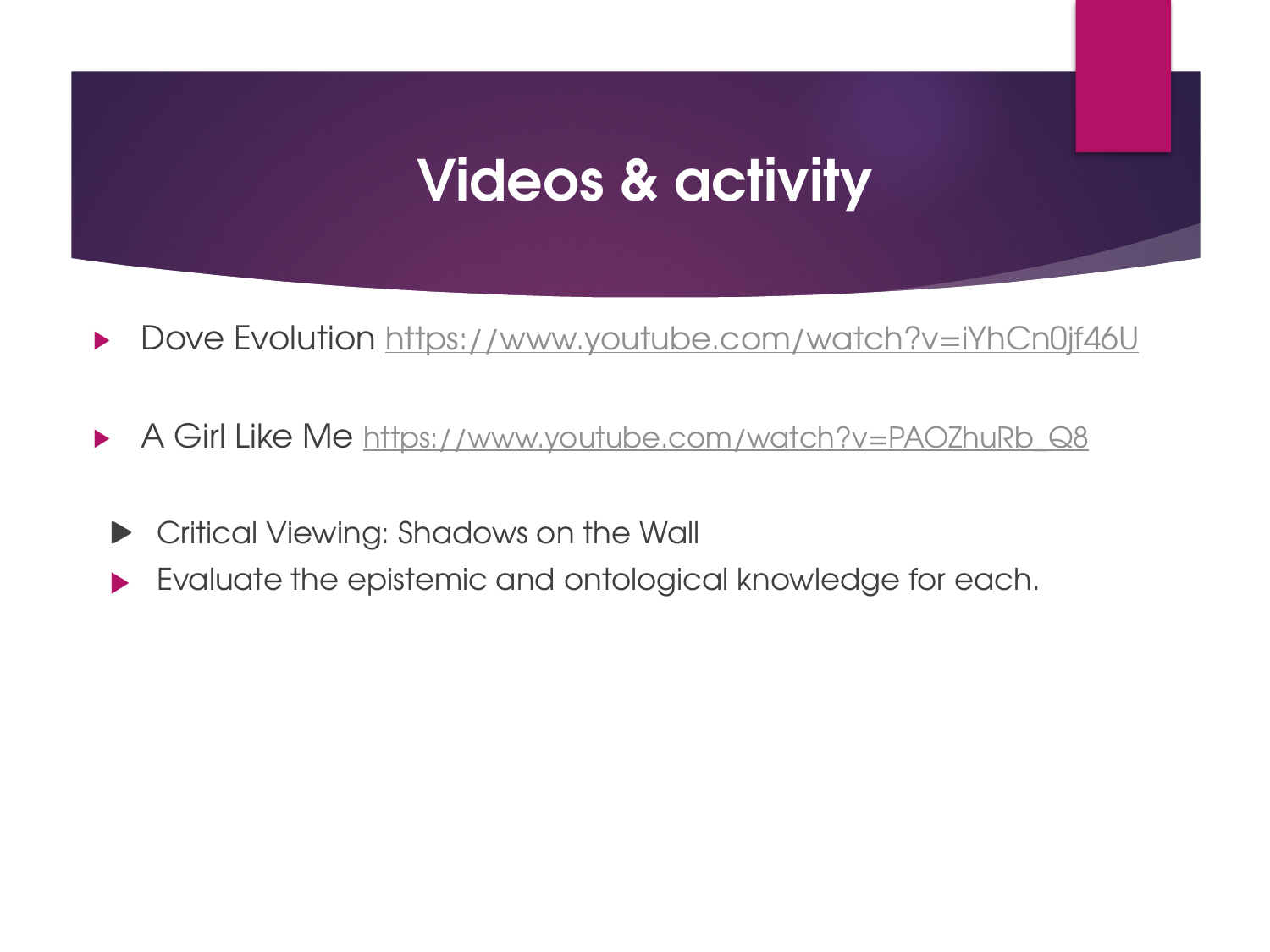

# Videos & activity
Dove Evolution https://www.youtube.com/watch?v=iYhCn0jf46U

A Girl Like Me https://www.youtube.com/watch?v=PAOZhuRb_Q8

Critical Viewing: Shadows on the Wall
Evaluate the epistemic and ontological knowledge for each.